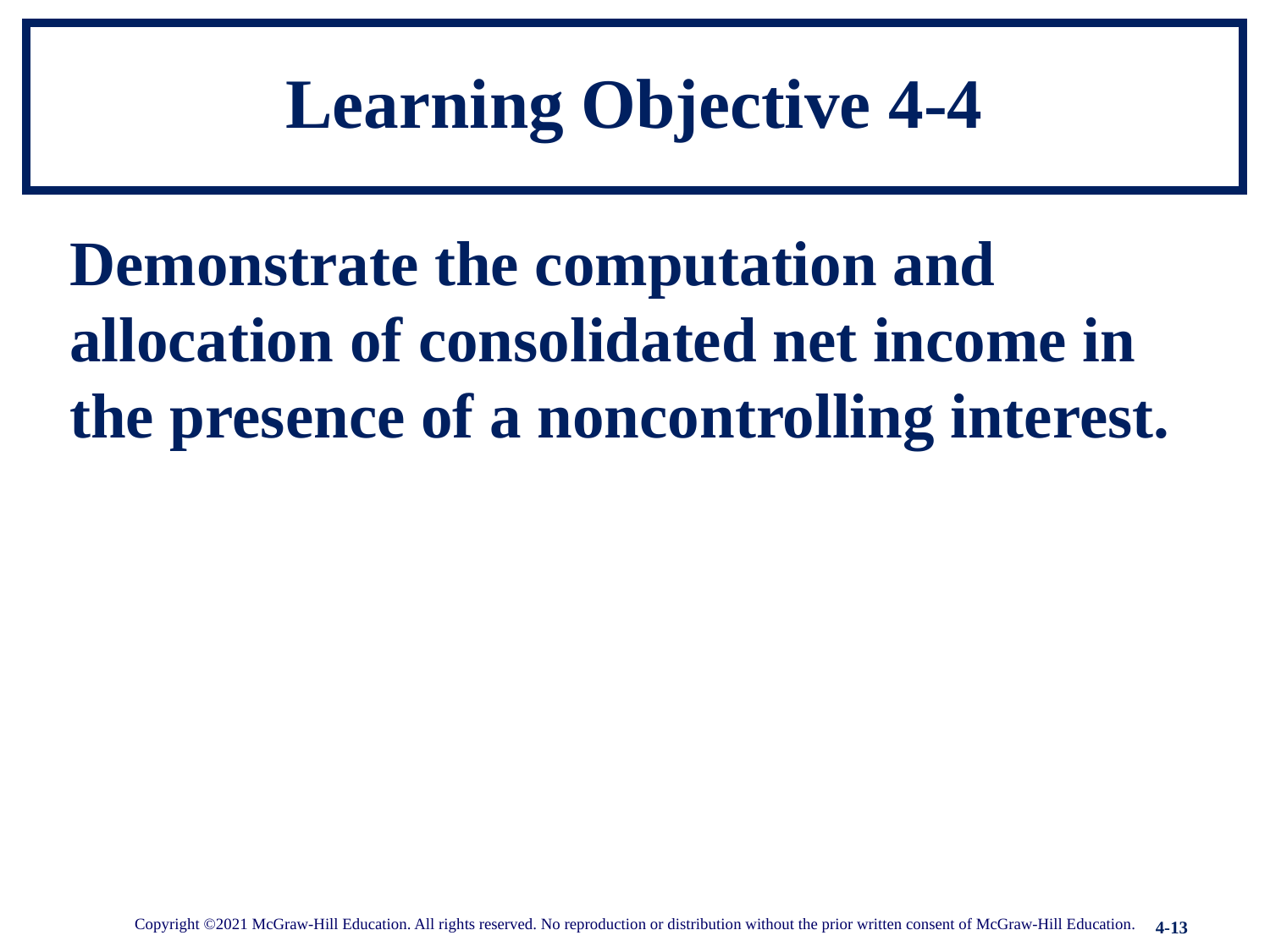

# Learning Objective 4-4
Demonstrate the computation and allocation of consolidated net income in the presence of a noncontrolling interest.
Copyright ©2021 McGraw-Hill Education. All rights reserved. No reproduction or distribution without the prior written consent of McGraw-Hill Education.
4-13